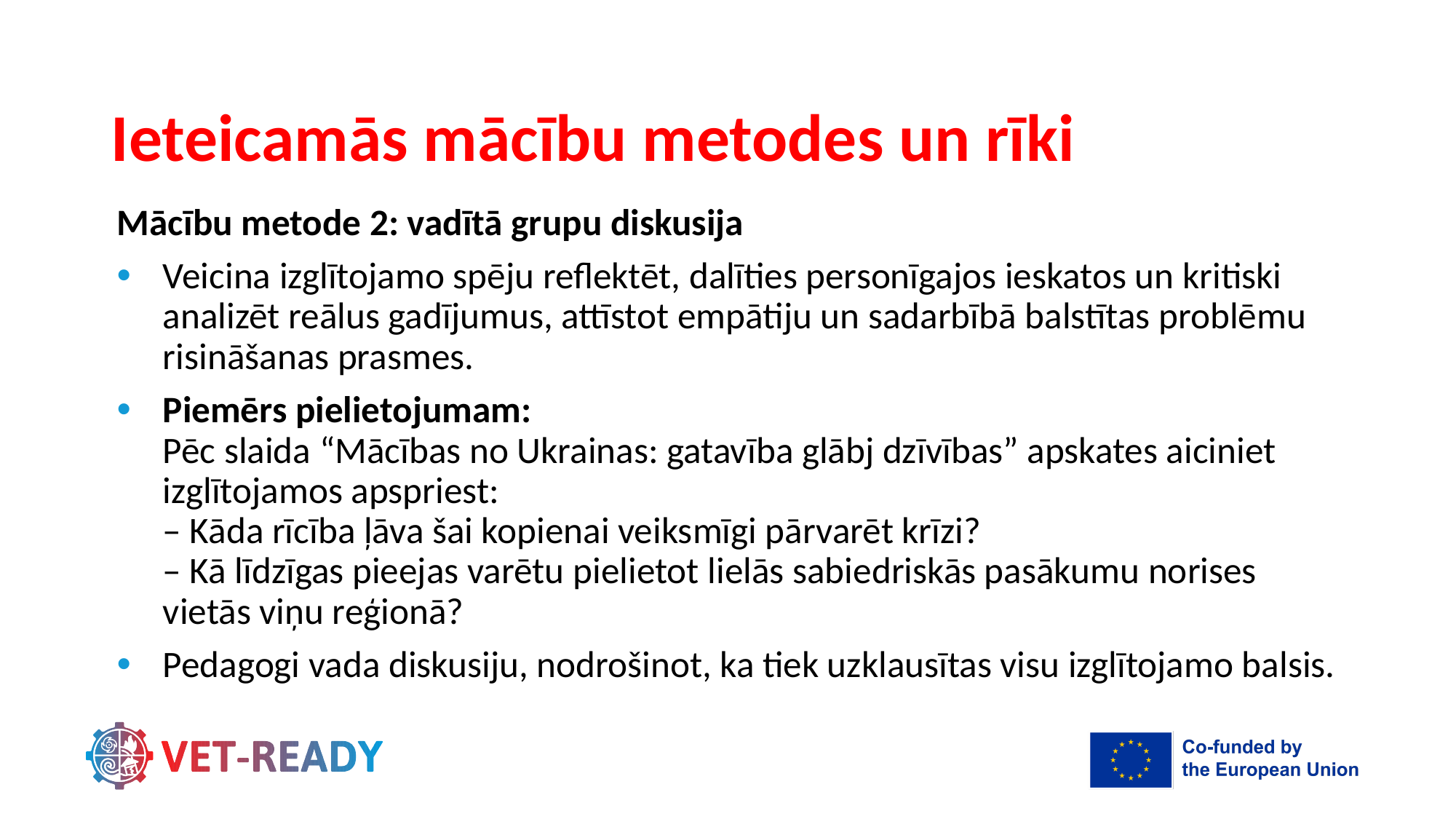

# Ieteicamās mācību metodes un rīki
Mācību metode 2: vadītā grupu diskusija
Veicina izglītojamo spēju reflektēt, dalīties personīgajos ieskatos un kritiski analizēt reālus gadījumus, attīstot empātiju un sadarbībā balstītas problēmu risināšanas prasmes.
Piemērs pielietojumam:
Pēc slaida “Mācības no Ukrainas: gatavība glābj dzīvības” apskates aiciniet izglītojamos apspriest:
– Kāda rīcība ļāva šai kopienai veiksmīgi pārvarēt krīzi?
– Kā līdzīgas pieejas varētu pielietot lielās sabiedriskās pasākumu norises vietās viņu reģionā?
Pedagogi vada diskusiju, nodrošinot, ka tiek uzklausītas visu izglītojamo balsis.